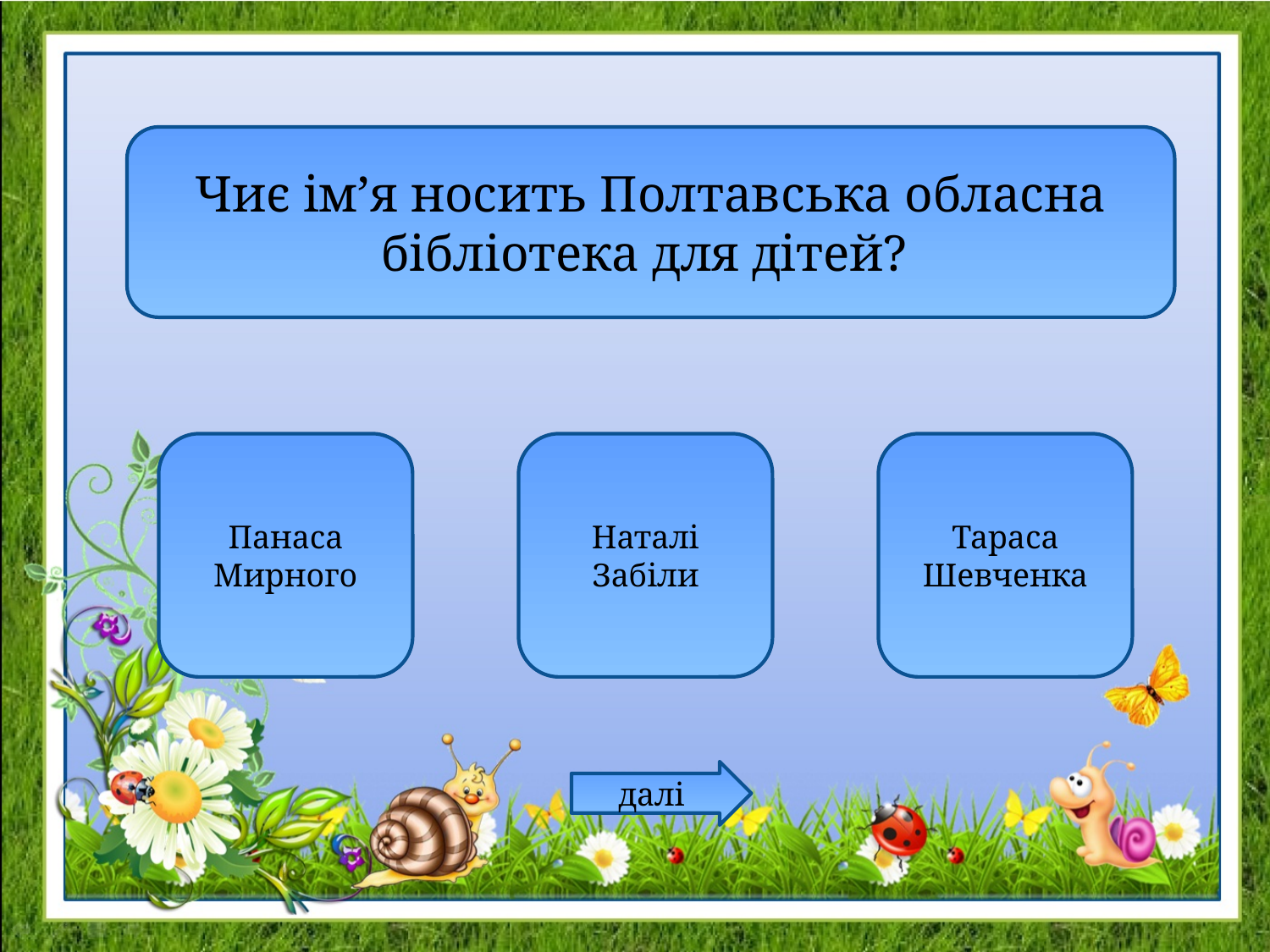

Чиє ім’я носить Полтавська обласна бібліотека для дітей?
Панаса Мирного
Наталі Забіли
Тараса Шевченка
далі